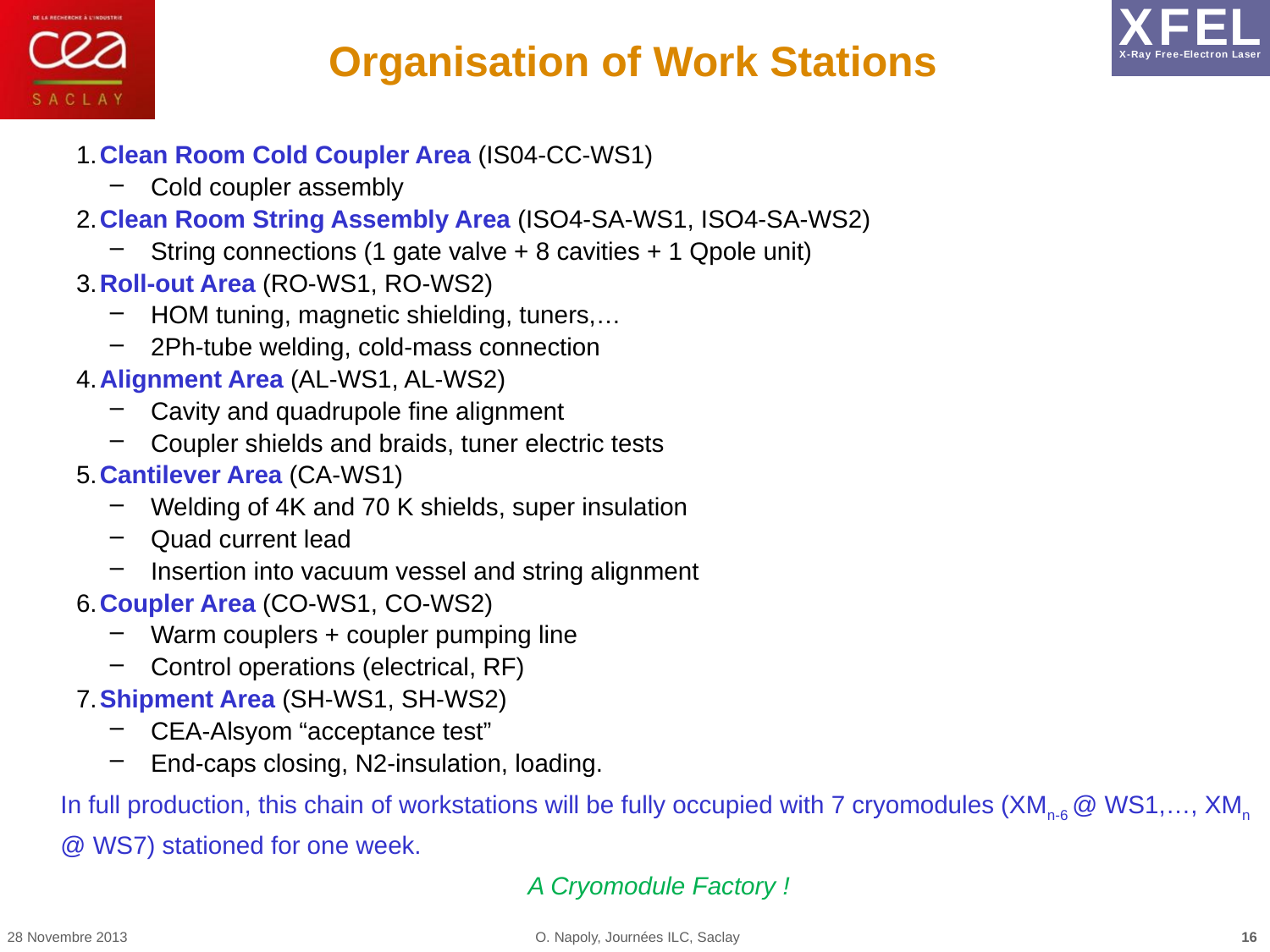

# Organisation of Work Stations
 Clean Room Cold Coupler Area (IS04-CC-WS1)
Cold coupler assembly
 Clean Room String Assembly Area (ISO4-SA-WS1, ISO4-SA-WS2)
String connections (1 gate valve + 8 cavities + 1 Qpole unit)
 Roll-out Area (RO-WS1, RO-WS2)
HOM tuning, magnetic shielding, tuners,…
2Ph-tube welding, cold-mass connection
 Alignment Area (AL-WS1, AL-WS2)
Cavity and quadrupole fine alignment
Coupler shields and braids, tuner electric tests
 Cantilever Area (CA-WS1)
Welding of 4K and 70 K shields, super insulation
Quad current lead
Insertion into vacuum vessel and string alignment
 Coupler Area (CO-WS1, CO-WS2)
Warm couplers + coupler pumping line
Control operations (electrical, RF)
 Shipment Area (SH-WS1, SH-WS2)
CEA-Alsyom “acceptance test”
End-caps closing, N2-insulation, loading.
In full production, this chain of workstations will be fully occupied with 7 cryomodules (XMn-6 @ WS1,…, XMn @ WS7) stationed for one week.
A Cryomodule Factory !
28 Novembre 2013
O. Napoly, Journées ILC, Saclay
16